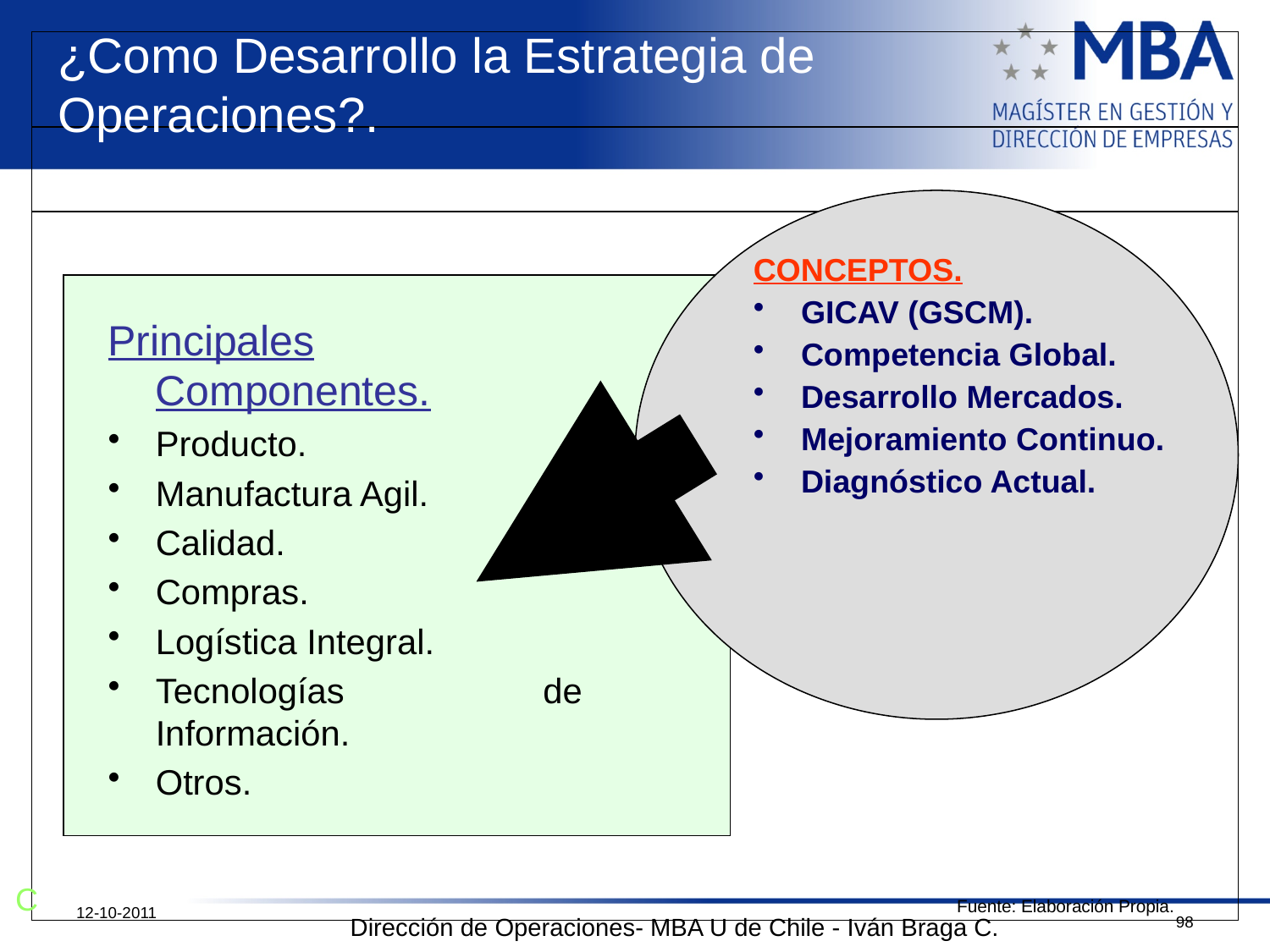

# ¿Como Desarrollo la Estrategia de Operaciones?.

CONCEPTOS.
GICAV (GSCM).
Competencia Global.
Desarrollo Mercados.
Mejoramiento Continuo.
Diagnóstico Actual.

Principales Componentes.
Producto.
Manufactura Agil.
Calidad.
Compras.
Logística Integral.
Tecnologías de Información.
Otros.

C
Fuente: Elaboración Propia.
12-10-2011

98